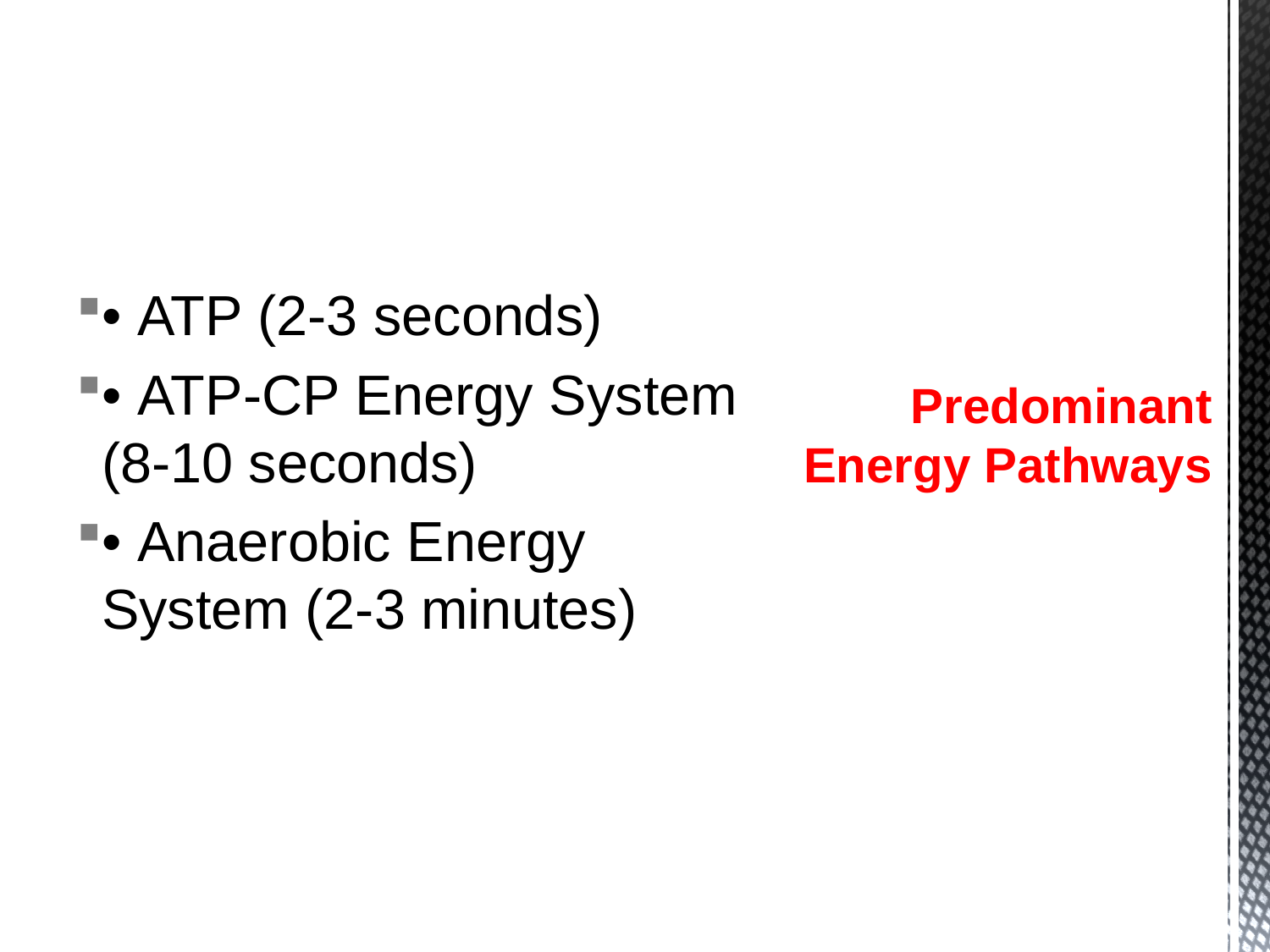

• ATP (2-3 seconds)
• ATP-CP Energy System (8-10 seconds)
• Anaerobic Energy System (2-3 minutes)
# Predominant Energy Pathways